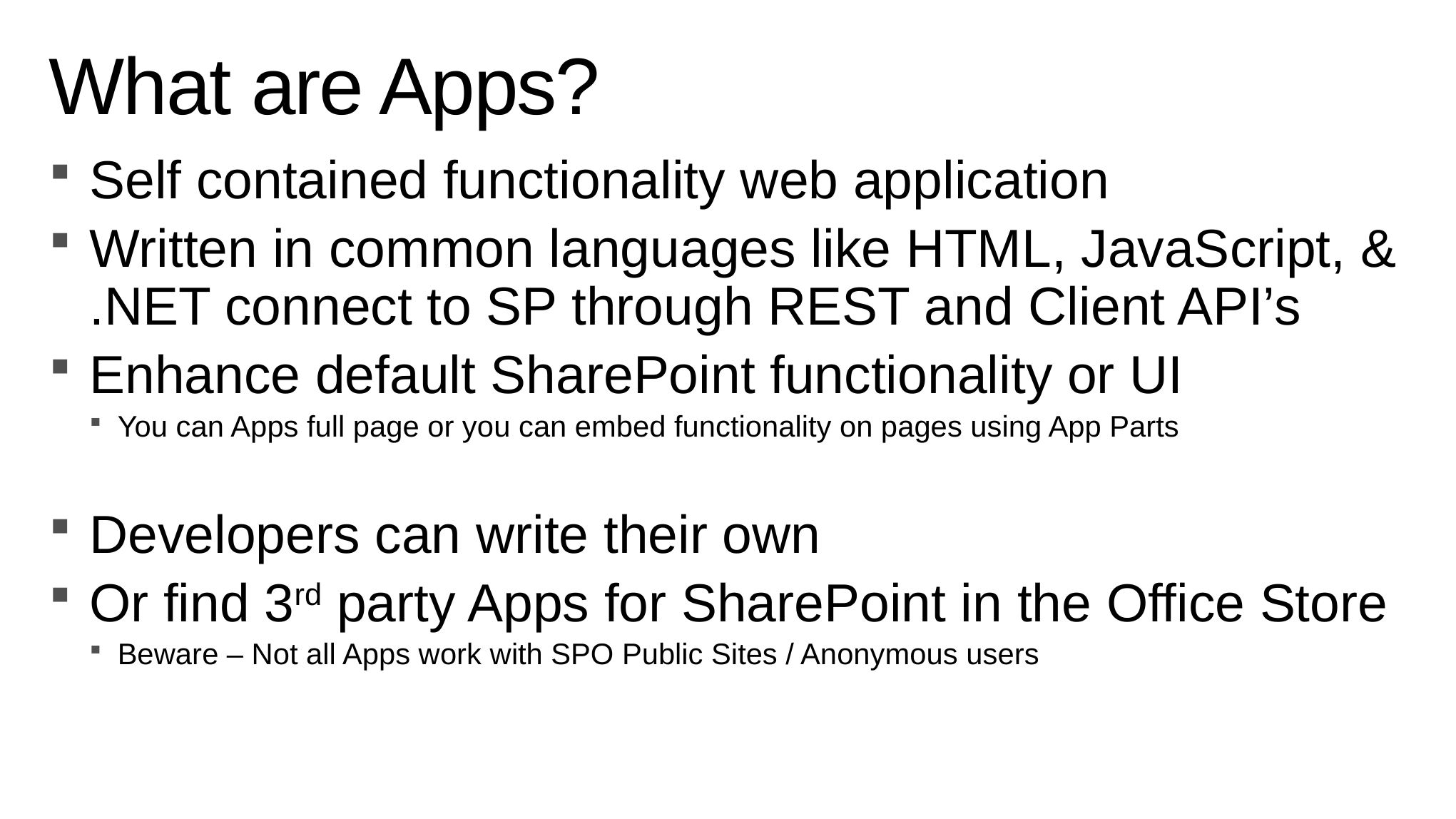

# What are Apps?
Self contained functionality web application
Written in common languages like HTML, JavaScript, & .NET connect to SP through REST and Client API’s
Enhance default SharePoint functionality or UI
You can Apps full page or you can embed functionality on pages using App Parts

Developers can write their own
Or find 3rd party Apps for SharePoint in the Office Store
Beware – Not all Apps work with SPO Public Sites / Anonymous users